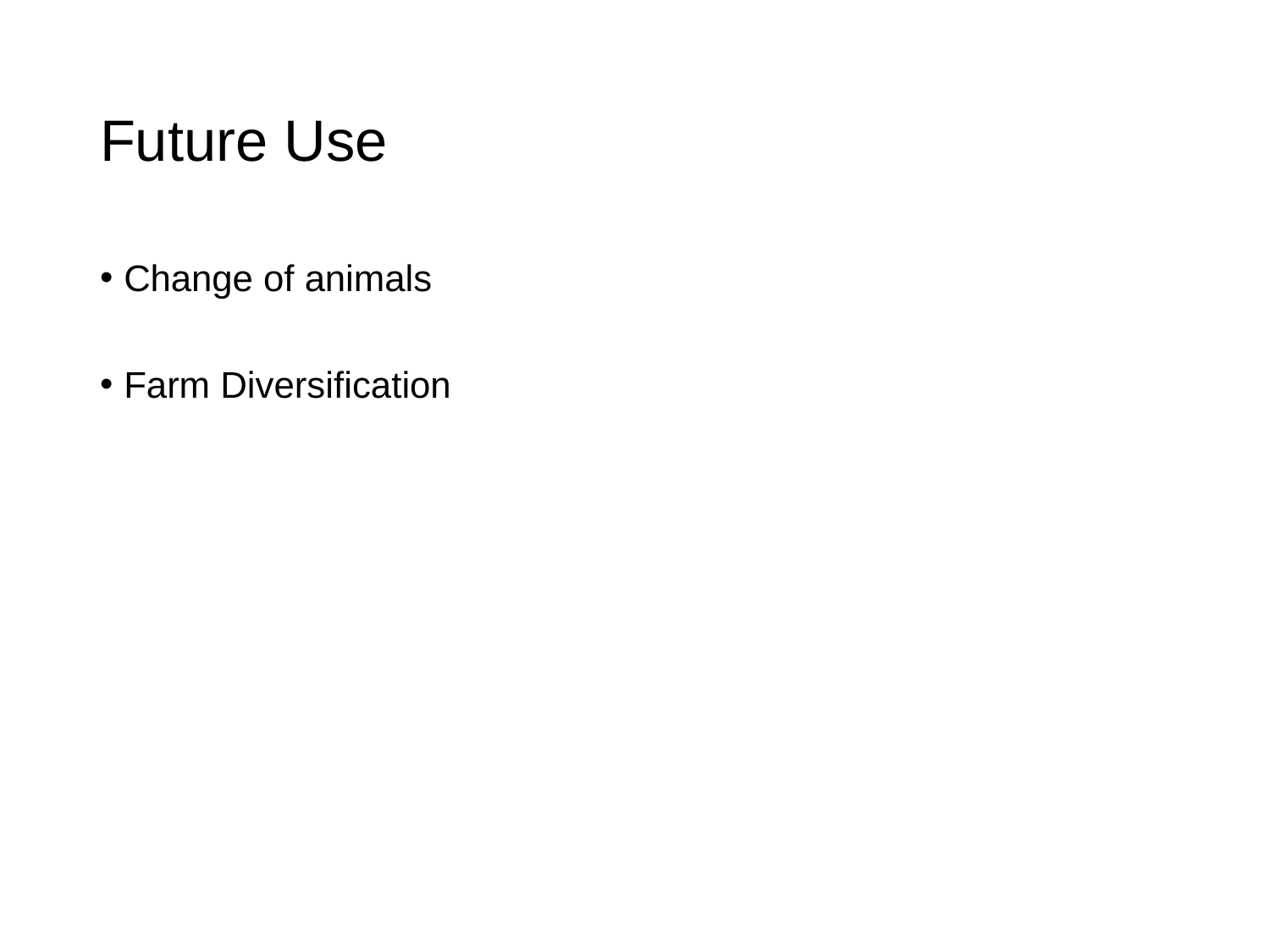

# Future Use
Change of animals

Farm Diversification